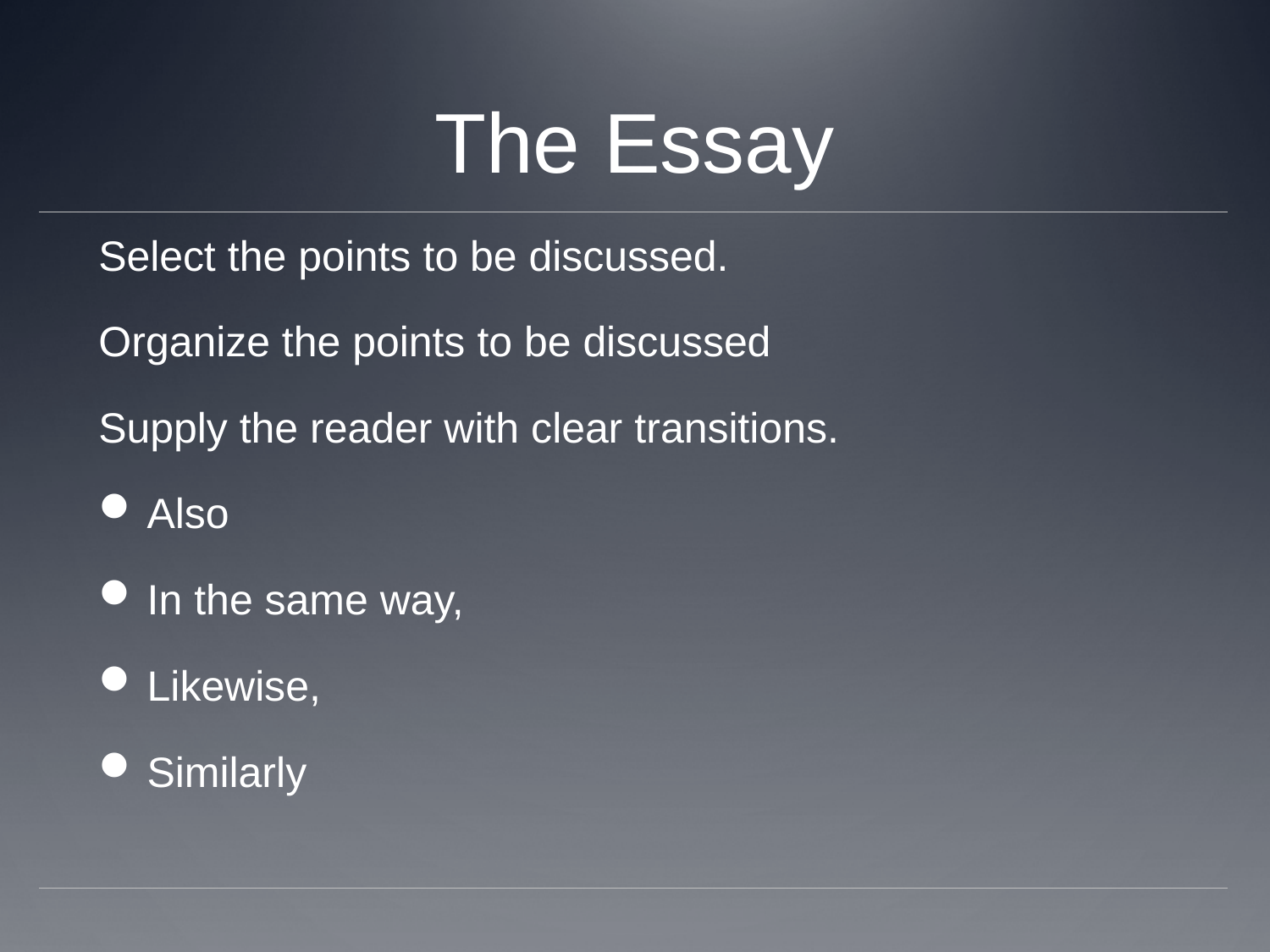

# The Essay
Select the points to be discussed.
Organize the points to be discussed
Supply the reader with clear transitions.
Also
In the same way,
Likewise,
Similarly